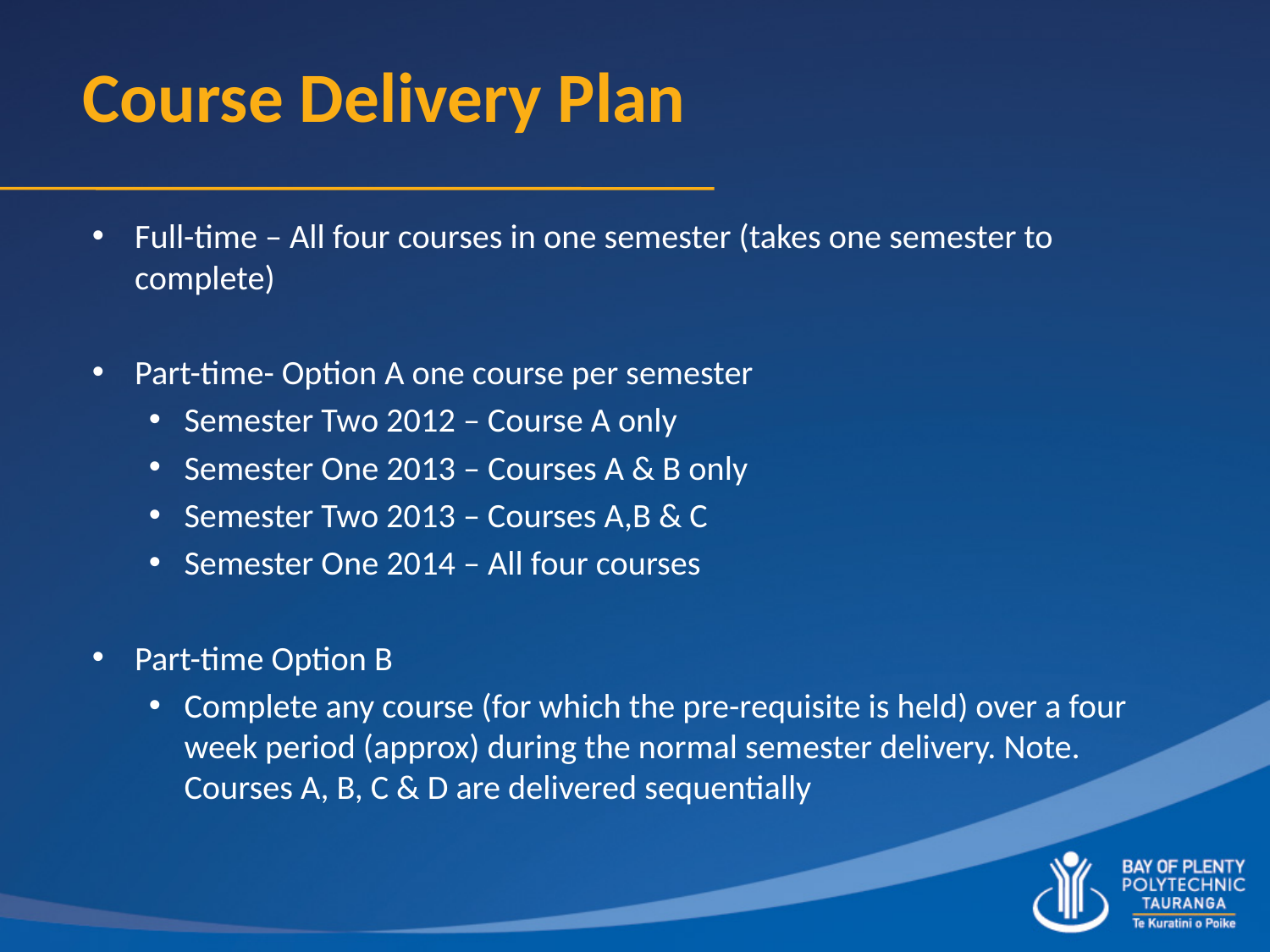

# Course Delivery Plan
Full-time – All four courses in one semester (takes one semester to complete)

Part-time- Option A one course per semester
Semester Two 2012 – Course A only
Semester One 2013 – Courses A & B only
Semester Two 2013 – Courses A,B & C
Semester One 2014 – All four courses

Part-time Option B
Complete any course (for which the pre-requisite is held) over a four week period (approx) during the normal semester delivery. Note. Courses A, B, C & D are delivered sequentially